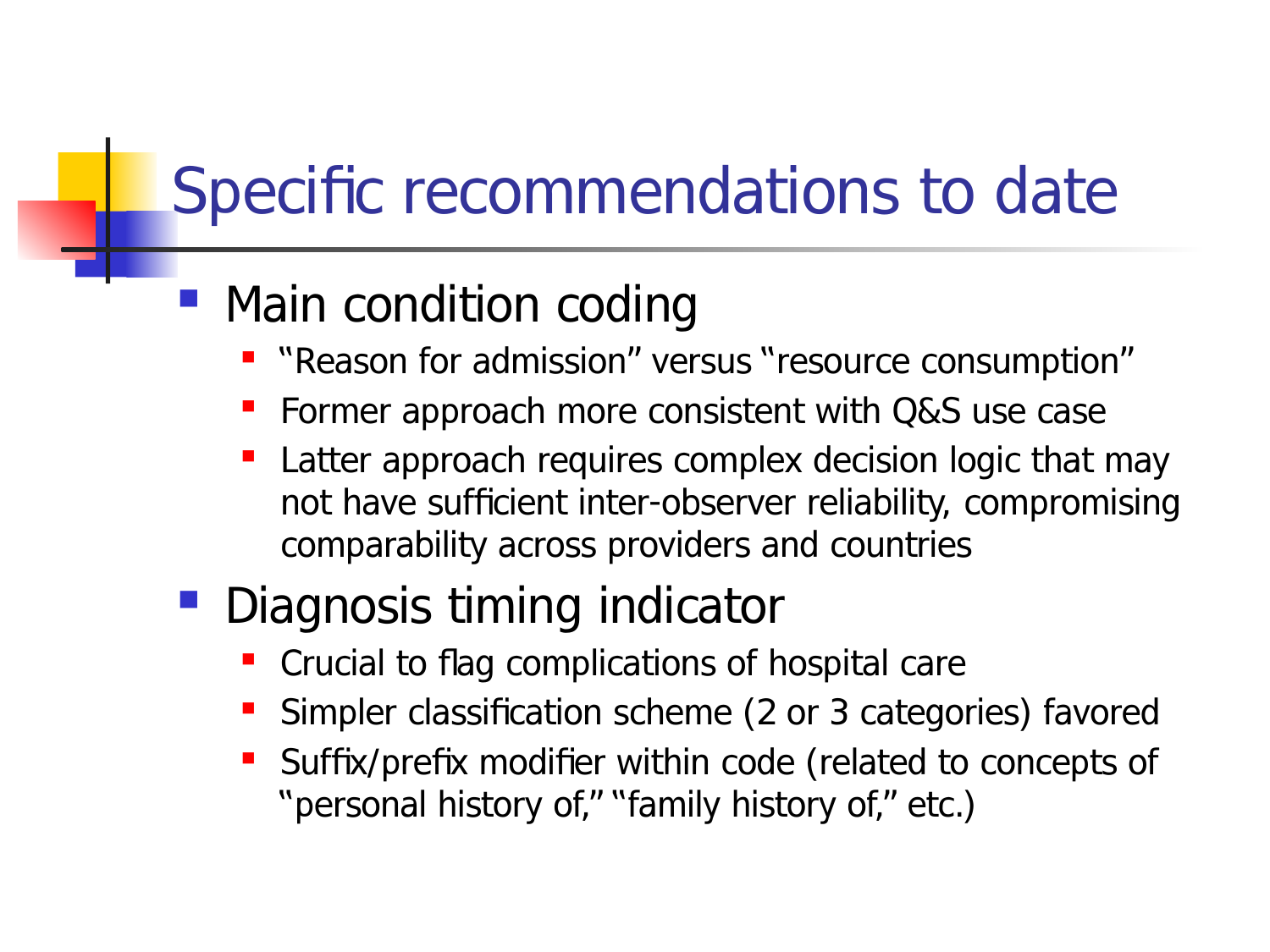

# Specific recommendations to date
Main condition coding
“Reason for admission” versus “resource consumption”
Former approach more consistent with Q&S use case
Latter approach requires complex decision logic that may not have sufficient inter-observer reliability, compromising comparability across providers and countries
Diagnosis timing indicator
Crucial to flag complications of hospital care
Simpler classification scheme (2 or 3 categories) favored
Suffix/prefix modifier within code (related to concepts of “personal history of,” “family history of,” etc.)